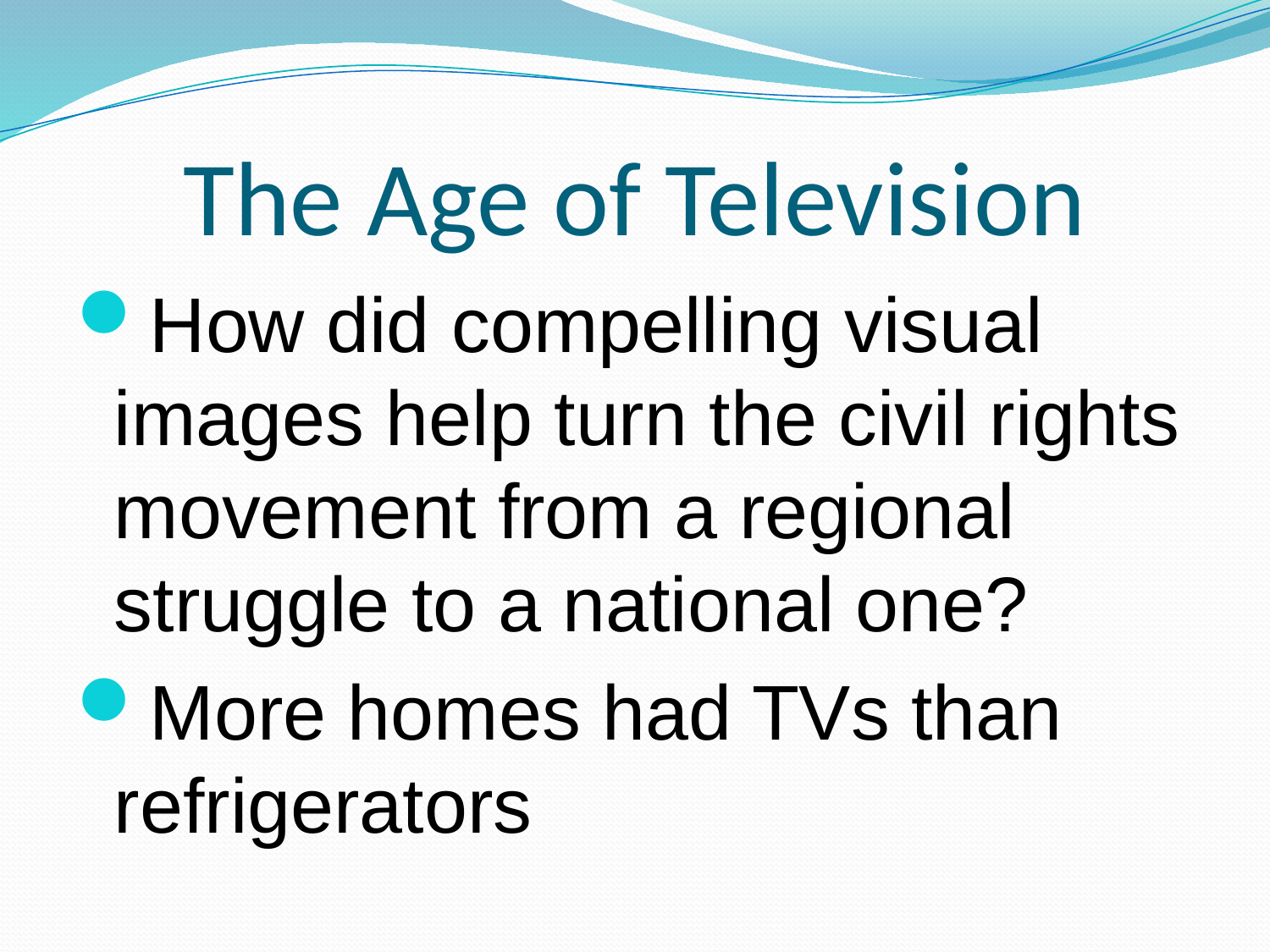

# The Age of Television
How did compelling visual images help turn the civil rights movement from a regional struggle to a national one?
More homes had TVs than refrigerators